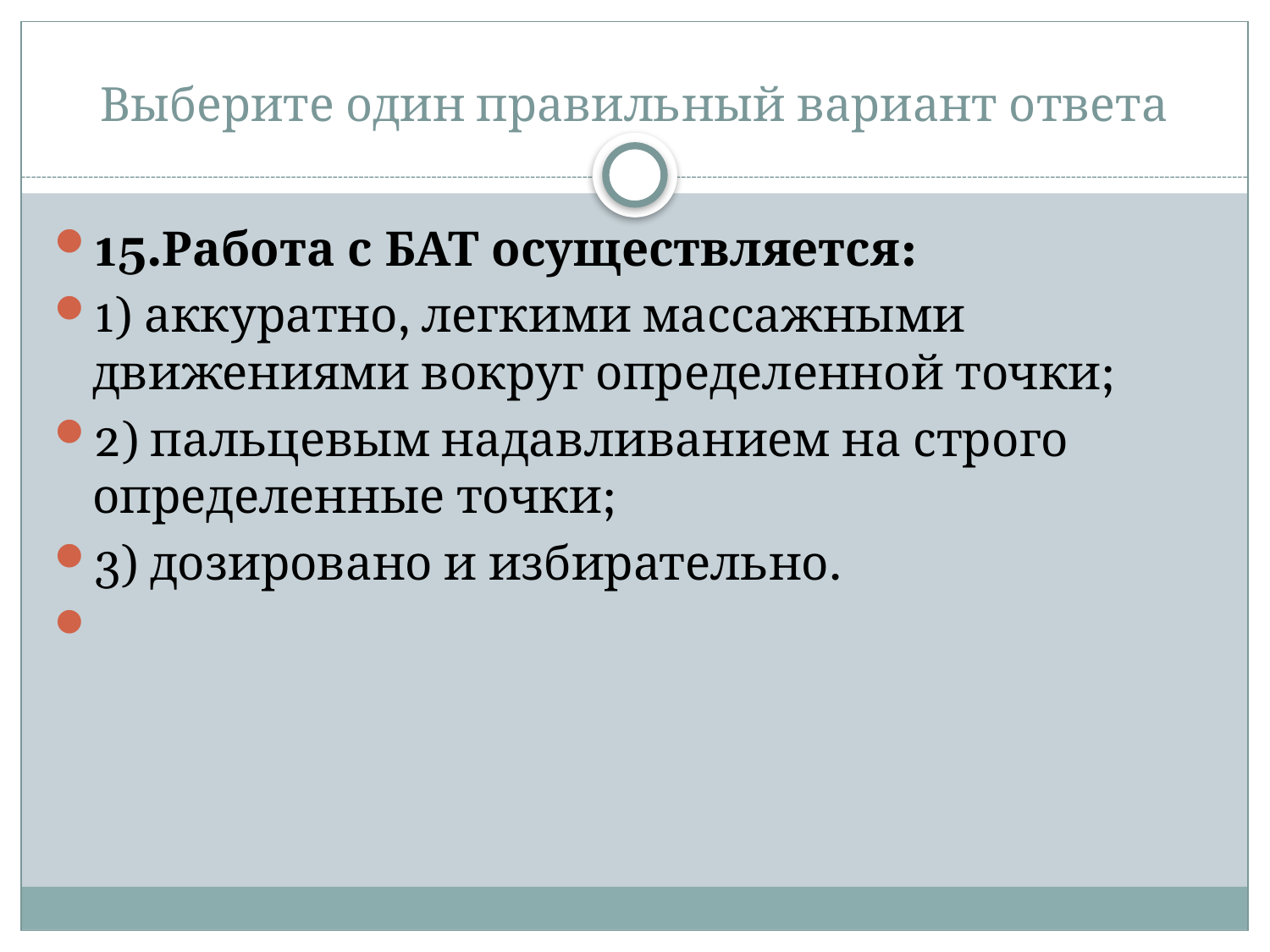

# Выберите один правильный вариант ответа
15.Работа с БАТ осуществляется:
1) аккуратно, легкими массажными движениями вокруг определенной точки;
2) пальцевым надавливанием на строго определенные точки;
3) дозировано и избирательно.